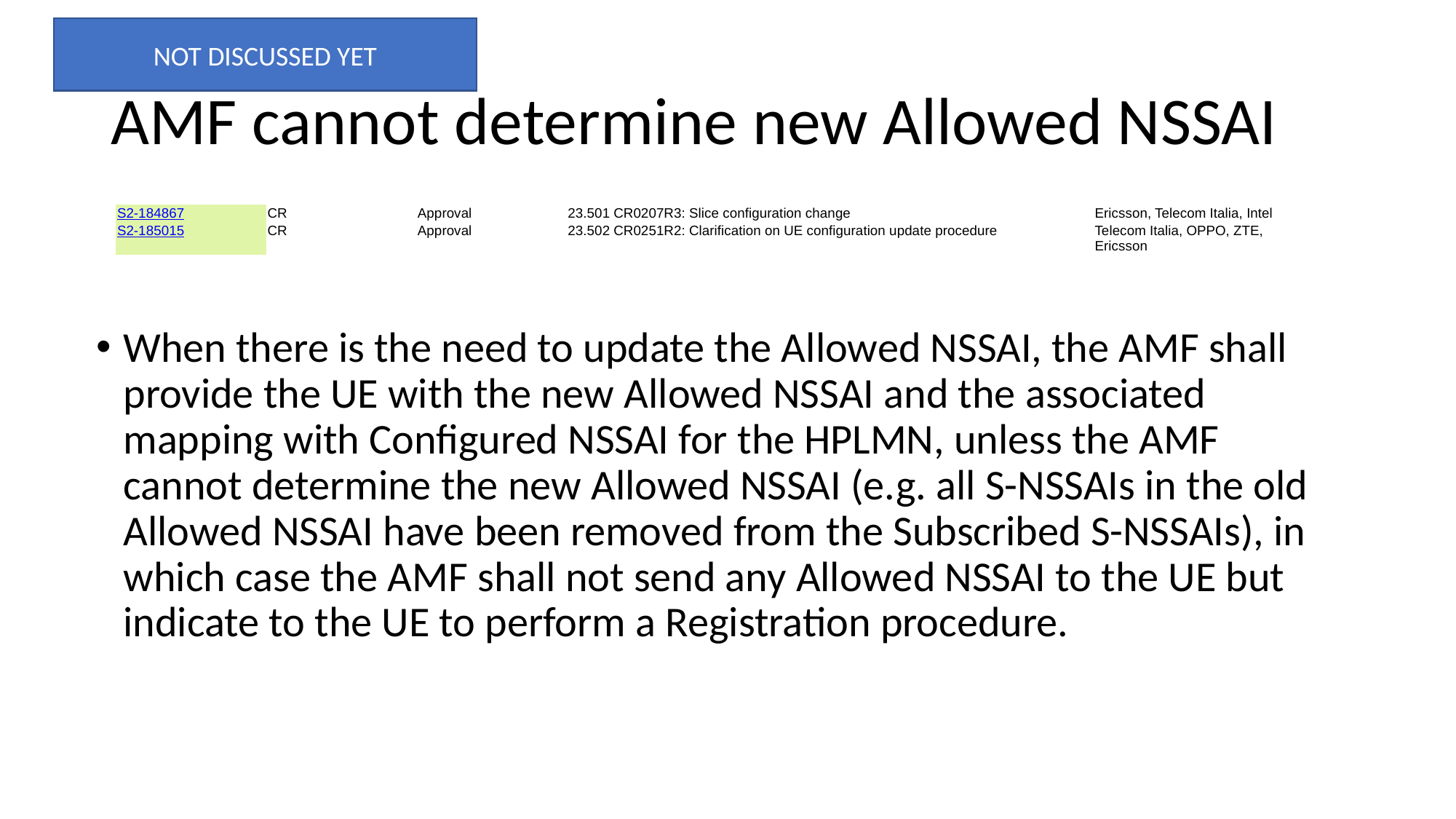

NOT DISCUSSED YET
# AMF cannot determine new Allowed NSSAI
| S2-184867 | CR | Approval | 23.501 CR0207R3: Slice configuration change | Ericsson, Telecom Italia, Intel |
| --- | --- | --- | --- | --- |
| S2-185015 | CR | Approval | 23.502 CR0251R2: Clarification on UE configuration update procedure | Telecom Italia, OPPO, ZTE, Ericsson |
When there is the need to update the Allowed NSSAI, the AMF shall provide the UE with the new Allowed NSSAI and the associated mapping with Configured NSSAI for the HPLMN, unless the AMF cannot determine the new Allowed NSSAI (e.g. all S-NSSAIs in the old Allowed NSSAI have been removed from the Subscribed S-NSSAIs), in which case the AMF shall not send any Allowed NSSAI to the UE but indicate to the UE to perform a Registration procedure.